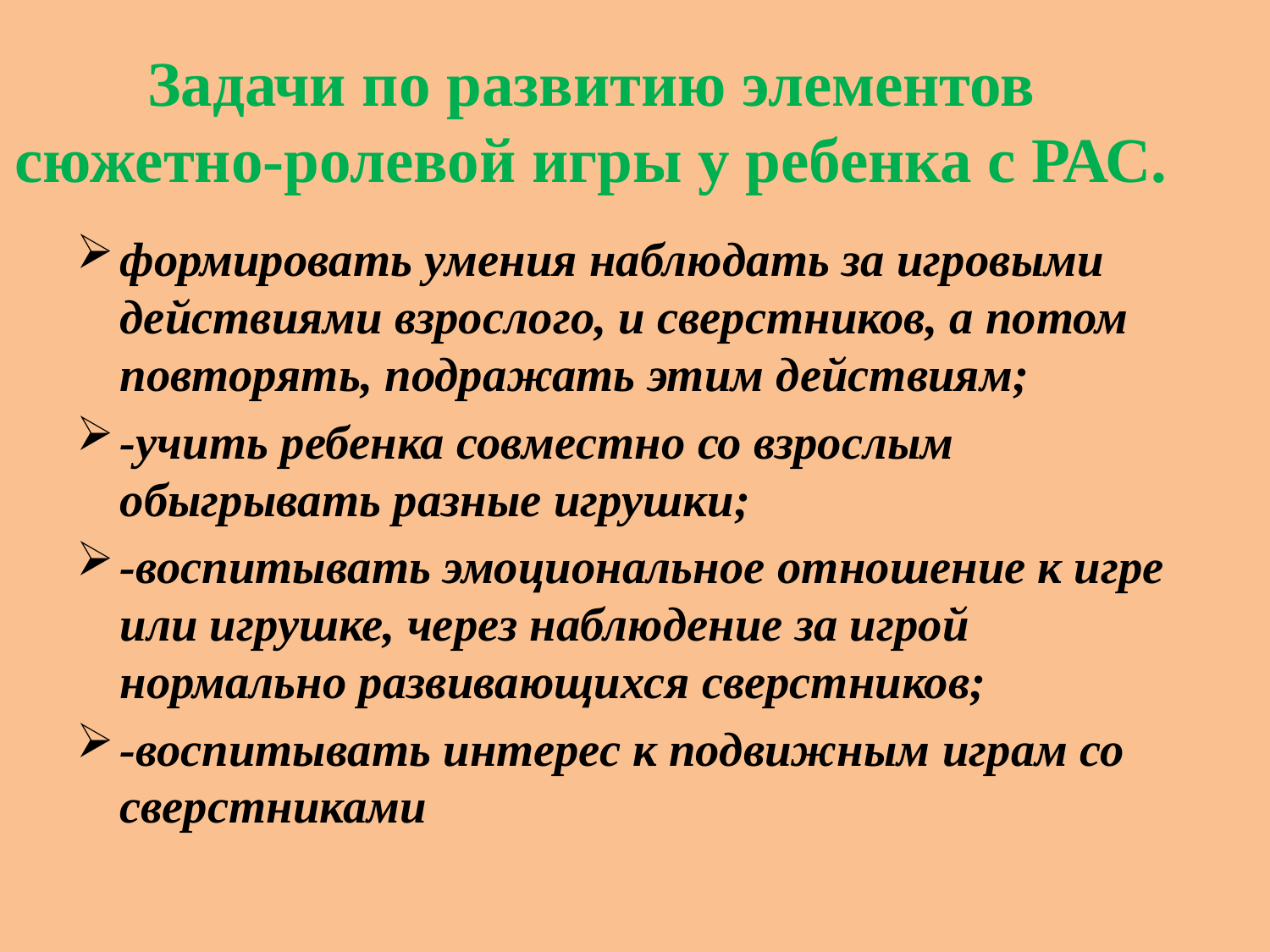

# Задачи по развитию элементов сюжетно-ролевой игры у ребенка с РАС.
формировать умения наблюдать за игровыми действиями взрослого, и сверстников, а потом повторять, подражать этим действиям;
-учить ребенка совместно со взрослым обыгрывать разные игрушки;
-воспитывать эмоциональное отношение к игре или игрушке, через наблюдение за игрой нормально развивающихся сверстников;
-воспитывать интерес к подвижным играм со сверстниками